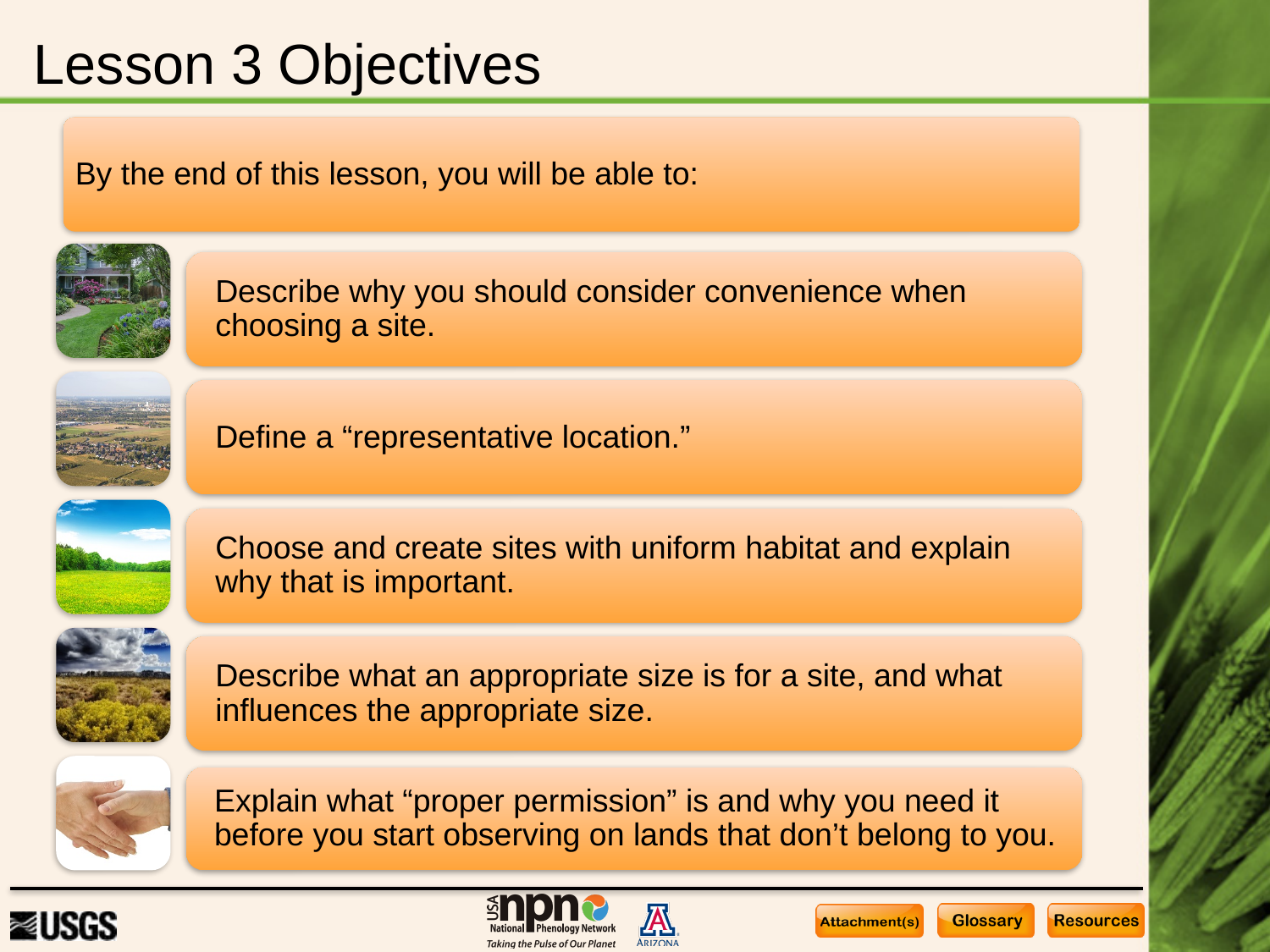

# Lesson 3 Objectives
By the end of this lesson, you will be able to:
Describe why you should consider convenience when choosing a site.
Define a “representative location.”
Choose and create sites with uniform habitat and explain why that is important.
Describe what an appropriate size is for a site, and what influences the appropriate size.
Explain what “proper permission” is and why you need it before you start observing on lands that don’t belong to you.